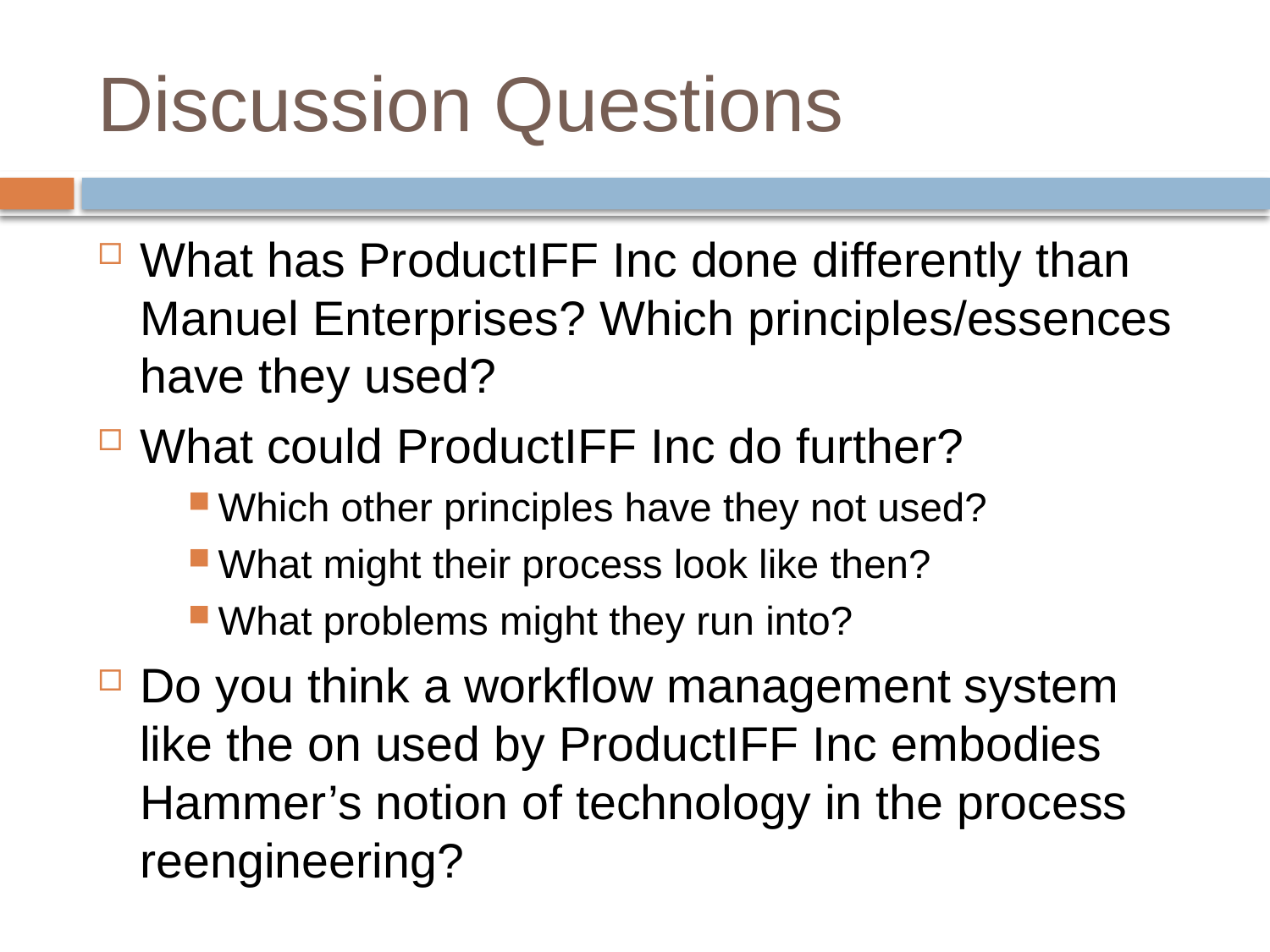

# Discussion Questions
What has ProductIFF Inc done differently than Manuel Enterprises? Which principles/essences have they used?
What could ProductIFF Inc do further?
Which other principles have they not used?
What might their process look like then?
What problems might they run into?
Do you think a workflow management system like the on used by ProductIFF Inc embodies Hammer’s notion of technology in the process reengineering?